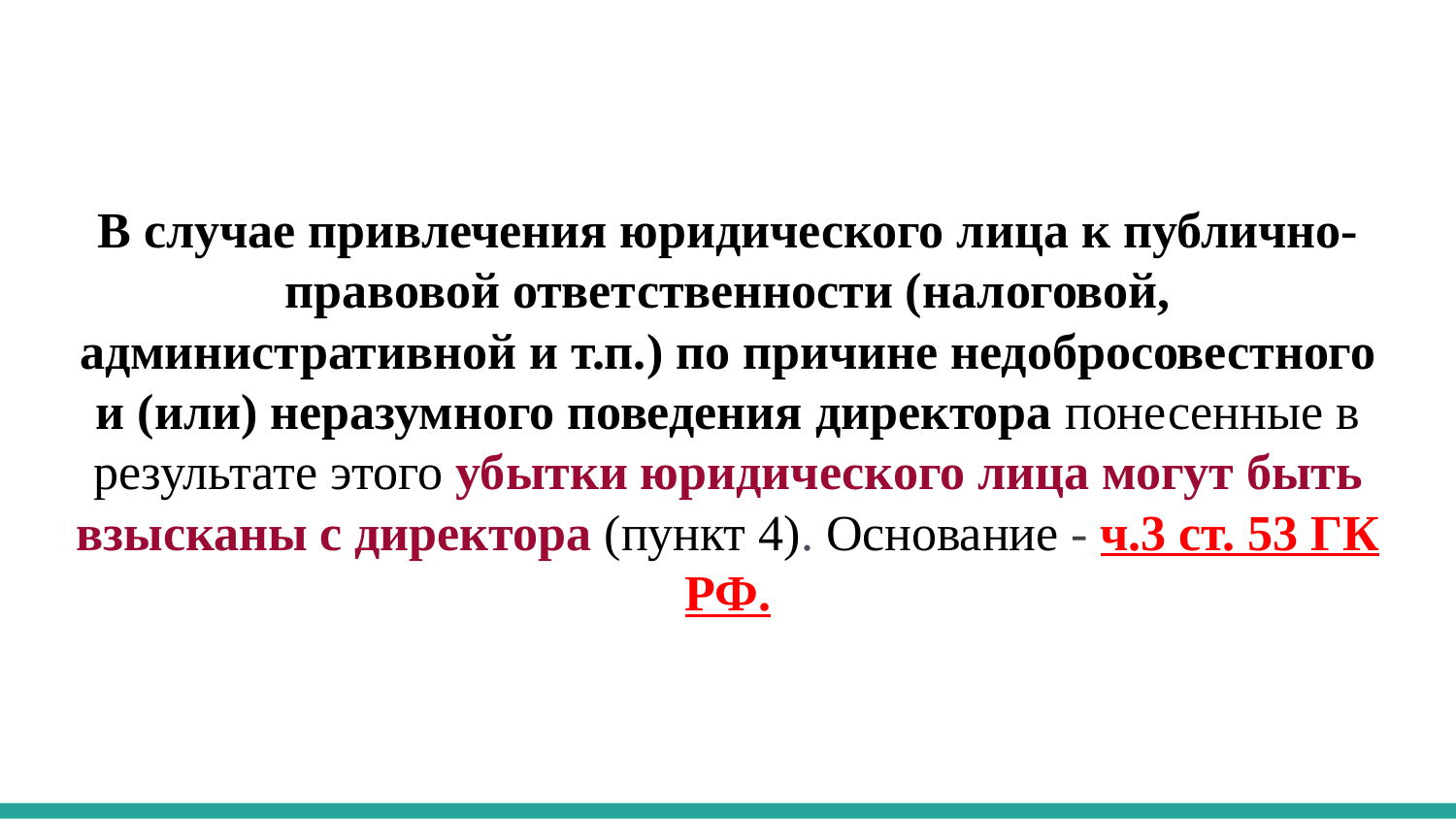

В случае привлечения юридического лица к публично-правовой ответственности (налоговой, административной и т.п.) по причине недобросовестного и (или) неразумного поведения директора понесенные в результате этого убытки юридического лица могут быть взысканы с директора (пункт 4). Основание - ч.3 ст. 53 ГК РФ.